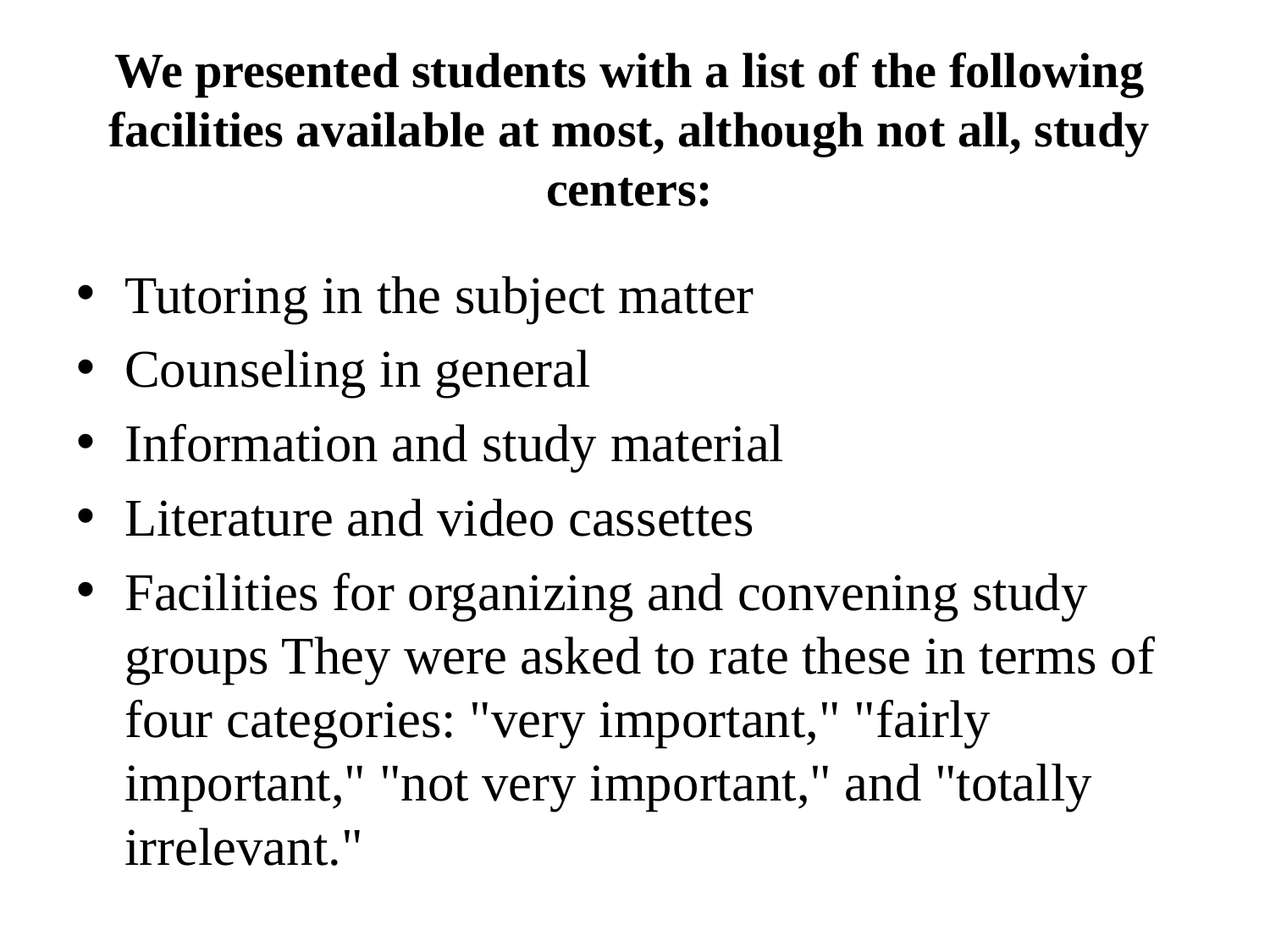

# We presented students with a list of the following facilities available at most, although not all, study centers:
Tutoring in the subject matter
Counseling in general
Information and study material
Literature and video cassettes
Facilities for organizing and convening study groups They were asked to rate these in terms of four categories: "very important," "fairly important," "not very important," and "totally irrelevant."